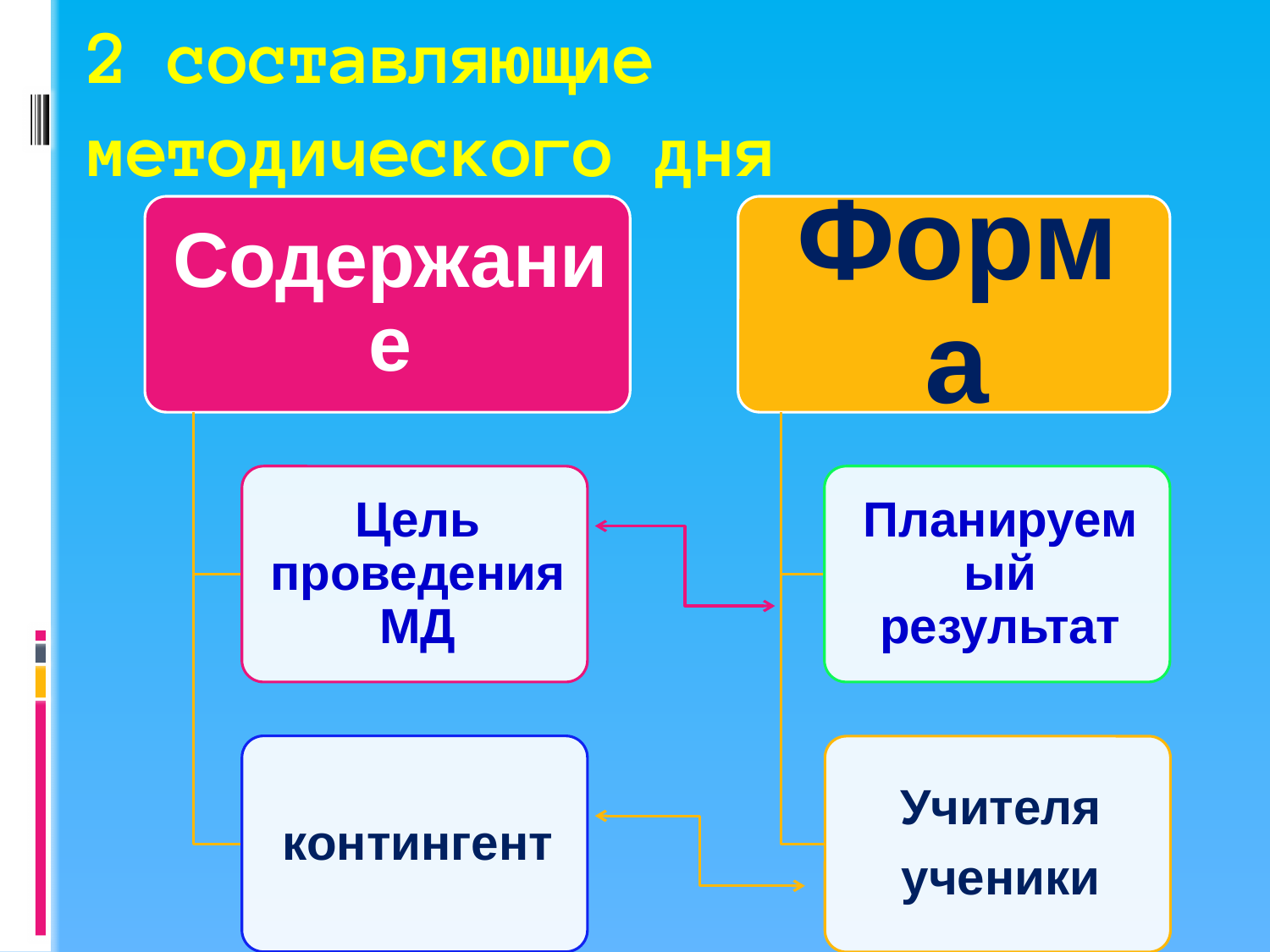

# 2 составляющие методического дня
Содержание
Цель проведения МД
контингент
Форма
Планируемый результат
Учителя
ученики